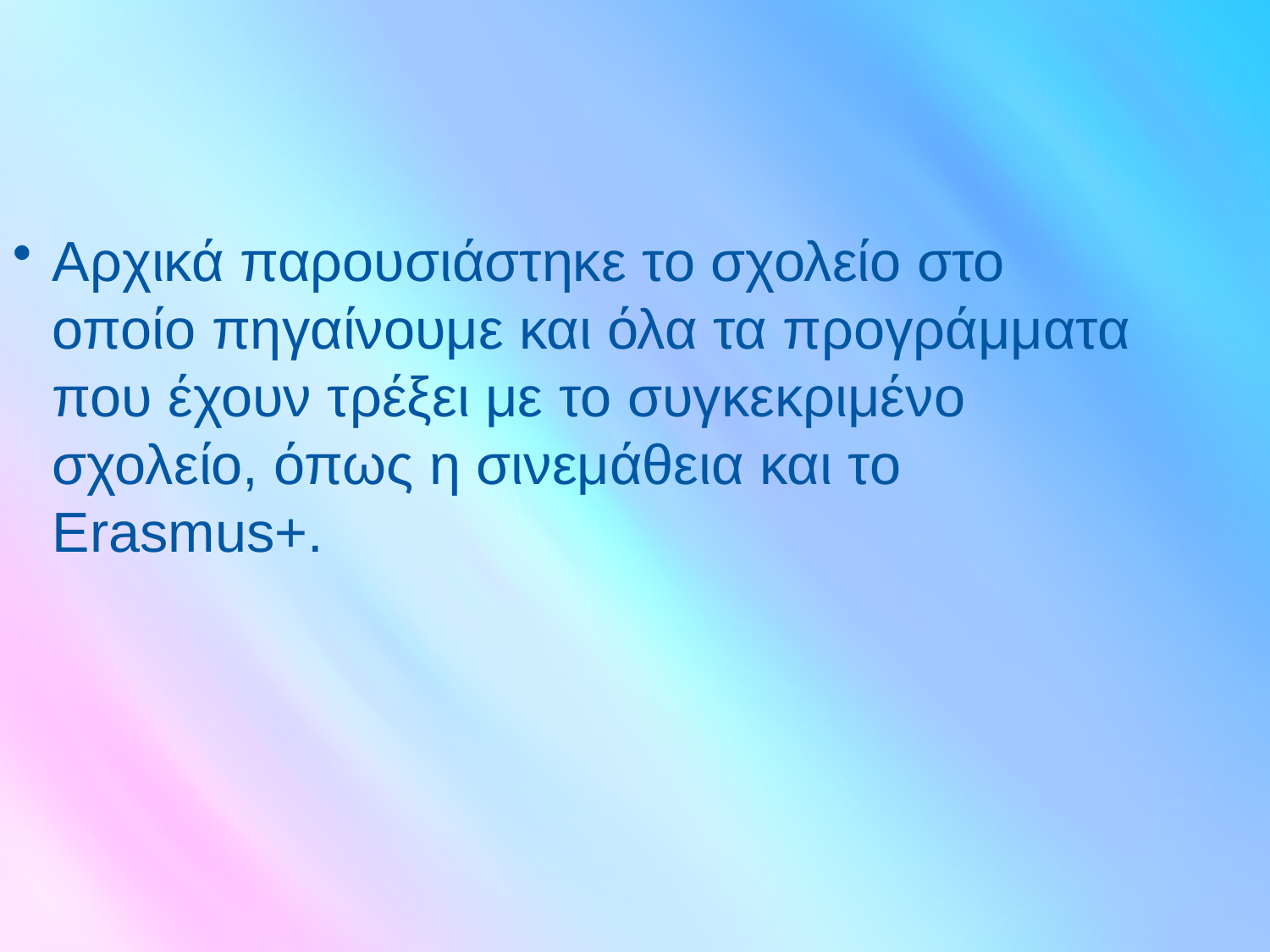

Αρχικά παρουσιάστηκε το σχολείο στο οποίο πηγαίνουμε και όλα τα προγράμματα που έχουν τρέξει με το συγκεκριμένο σχολείο, όπως η σινεμάθεια και το Εrasmus+.